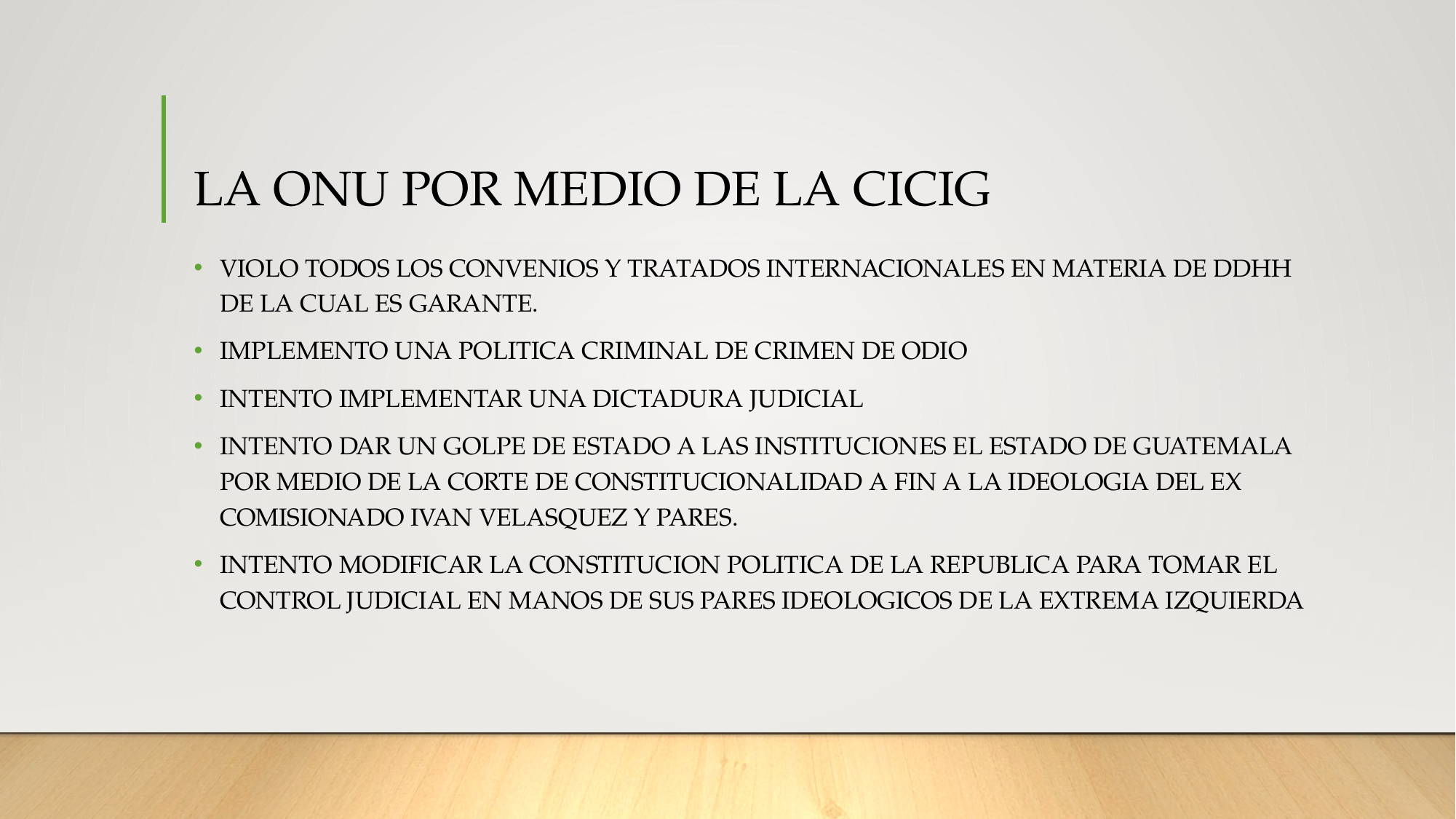

# LA ONU POR MEDIO DE LA CICIG
VIOLO TODOS LOS CONVENIOS Y TRATADOS INTERNACIONALES EN MATERIA DE DDHH DE LA CUAL ES GARANTE.
IMPLEMENTO UNA POLITICA CRIMINAL DE CRIMEN DE ODIO
INTENTO IMPLEMENTAR UNA DICTADURA JUDICIAL
INTENTO DAR UN GOLPE DE ESTADO A LAS INSTITUCIONES EL ESTADO DE GUATEMALA POR MEDIO DE LA CORTE DE CONSTITUCIONALIDAD A FIN A LA IDEOLOGIA DEL EX COMISIONADO IVAN VELASQUEZ Y PARES.
INTENTO MODIFICAR LA CONSTITUCION POLITICA DE LA REPUBLICA PARA TOMAR EL CONTROL JUDICIAL EN MANOS DE SUS PARES IDEOLOGICOS DE LA EXTREMA IZQUIERDA